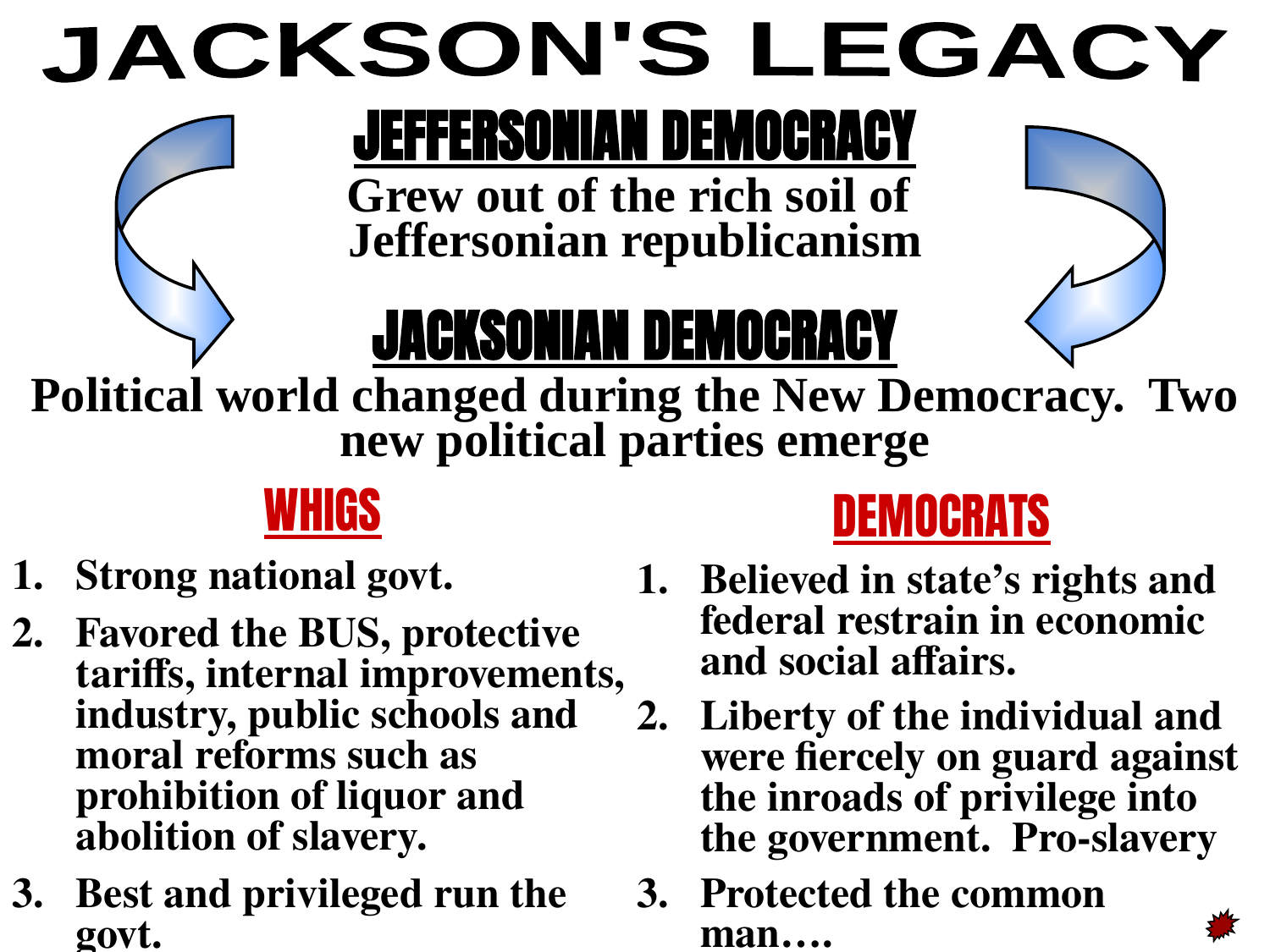

JACKSON'S LEGACY
JEFFERSONIAN DEMOCRACY
Grew out of the rich soil of
Jeffersonian republicanism
JACKSONIAN DEMOCRACY
Political world changed during the New Democracy.  Two new political parties emerge

WHIGS
Strong national govt.
Favored the BUS, protective tariffs, internal improvements, industry, public schools and moral reforms such as prohibition of liquor and abolition of slavery.
Best and privileged run the govt.
DEMOCRATS
Believed in state’s rights and federal restrain in economic and social affairs.
Liberty of the individual and were fiercely on guard against the inroads of privilege into the government.  Pro-slavery
Protected the common man….